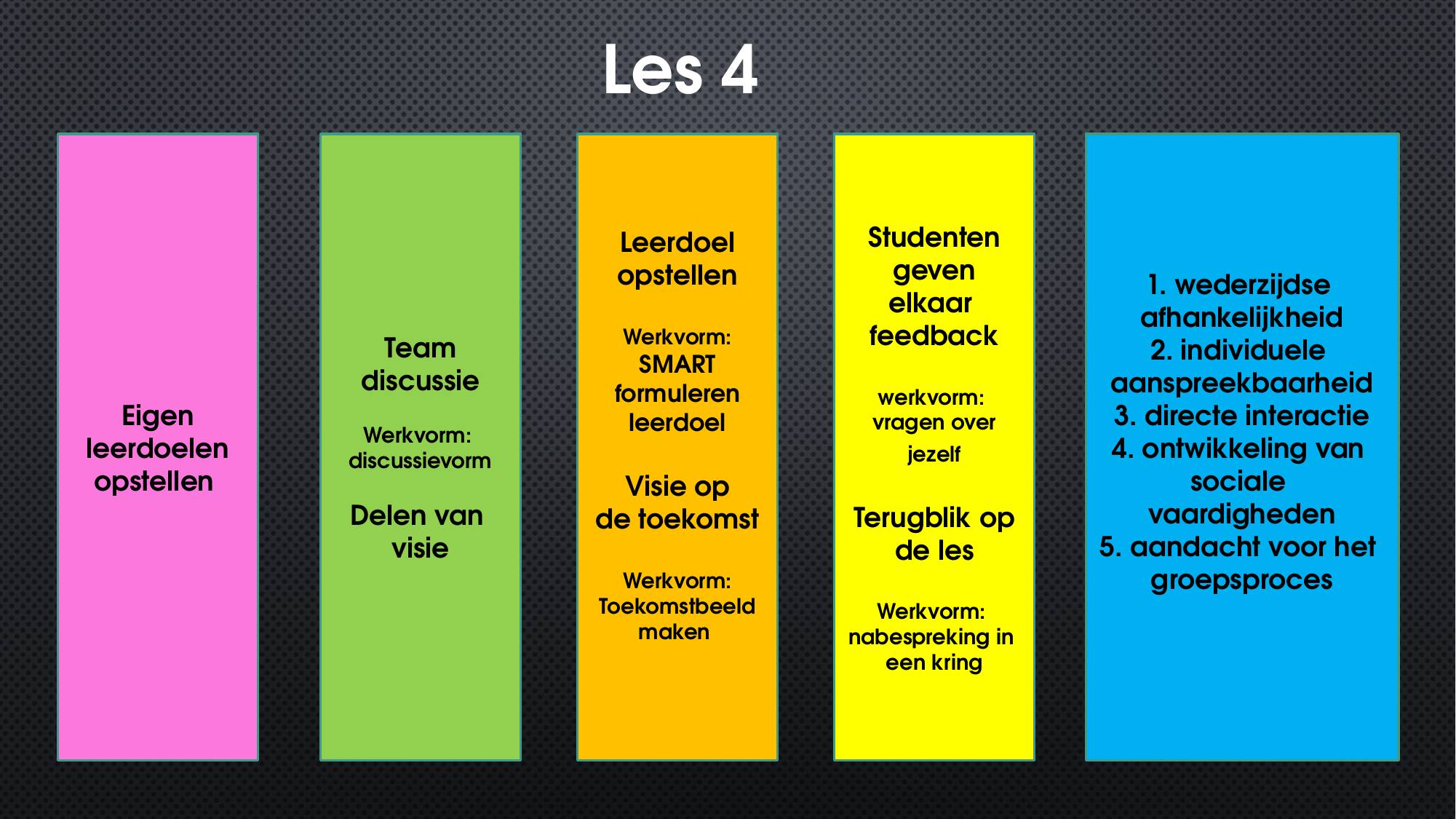

Les 4
Eigen leerdoelen opstellen
Team discussie

Werkvorm:
discussievorm

Delen van
visie
Leerdoel opstellen
Werkvorm:
SMART formuleren leerdoel

Visie op de toekomst
​
Werkvorm:
Toekomstbeeld maken

Studenten geven elkaar
feedback​
werkvorm:
vragen over
 jezelf ​

Terugblik op de les
Werkvorm:
nabespreking in een kring
1. wederzijdse
afhankelijkheid​
2. individuele
aanspreekbaarheid​
3. directe interactie​
4. ontwikkeling van
sociale
vaardigheden​
5. aandacht voor het groepsproces​
​